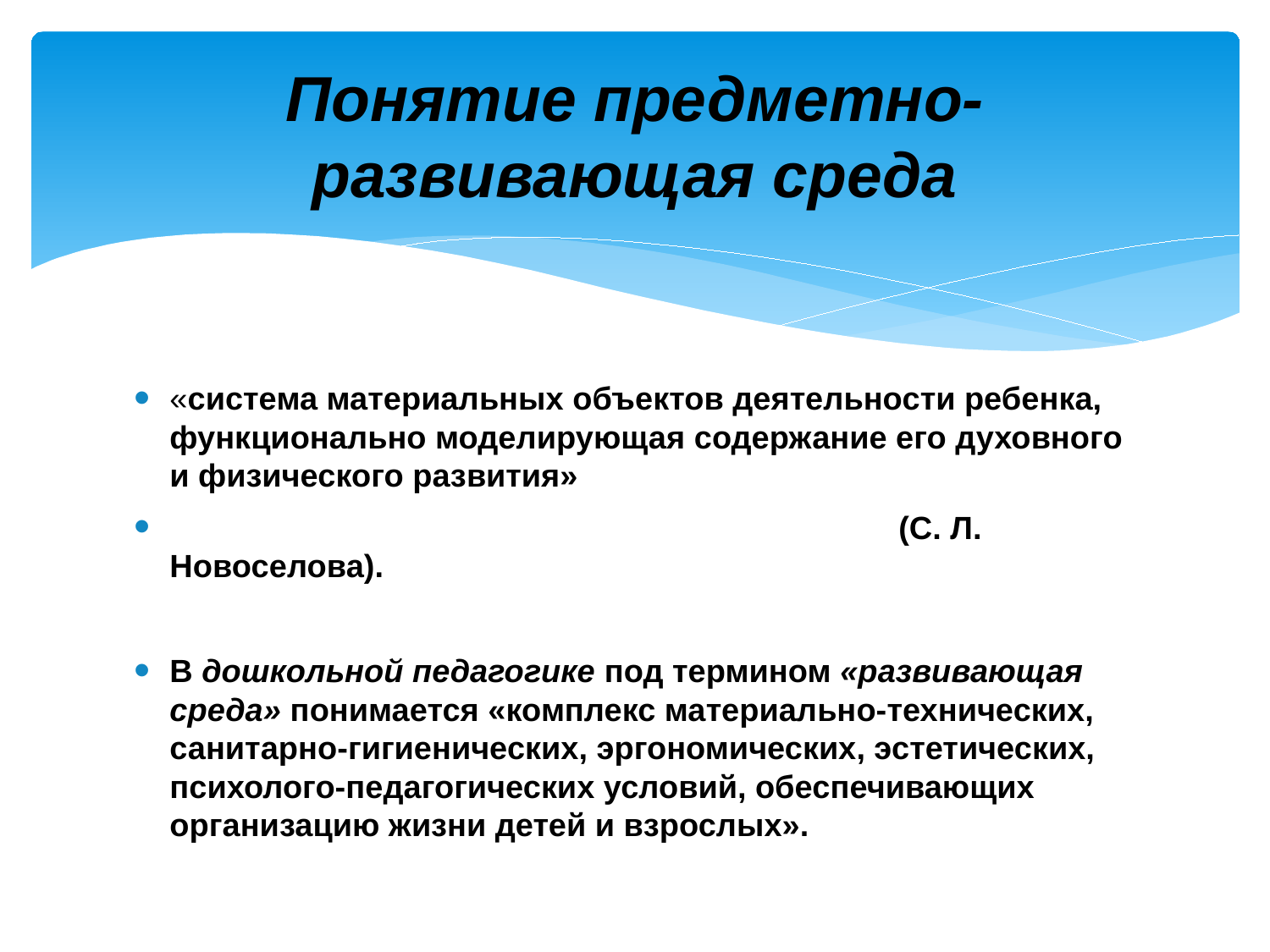

# Понятие предметно-развивающая среда
«система материальных объектов деятельности ребенка, функционально моделирующая содержание его духовного и физического развития»
                                                                                  (С. Л. Новоселова).

В дошкольной педагогике под термином «развивающая среда» понимается «комплекс материально-технических, санитарно-гигиенических, эргономических, эстетических, психолого-педагогических условий, обеспечивающих организацию жизни детей и взрослых».